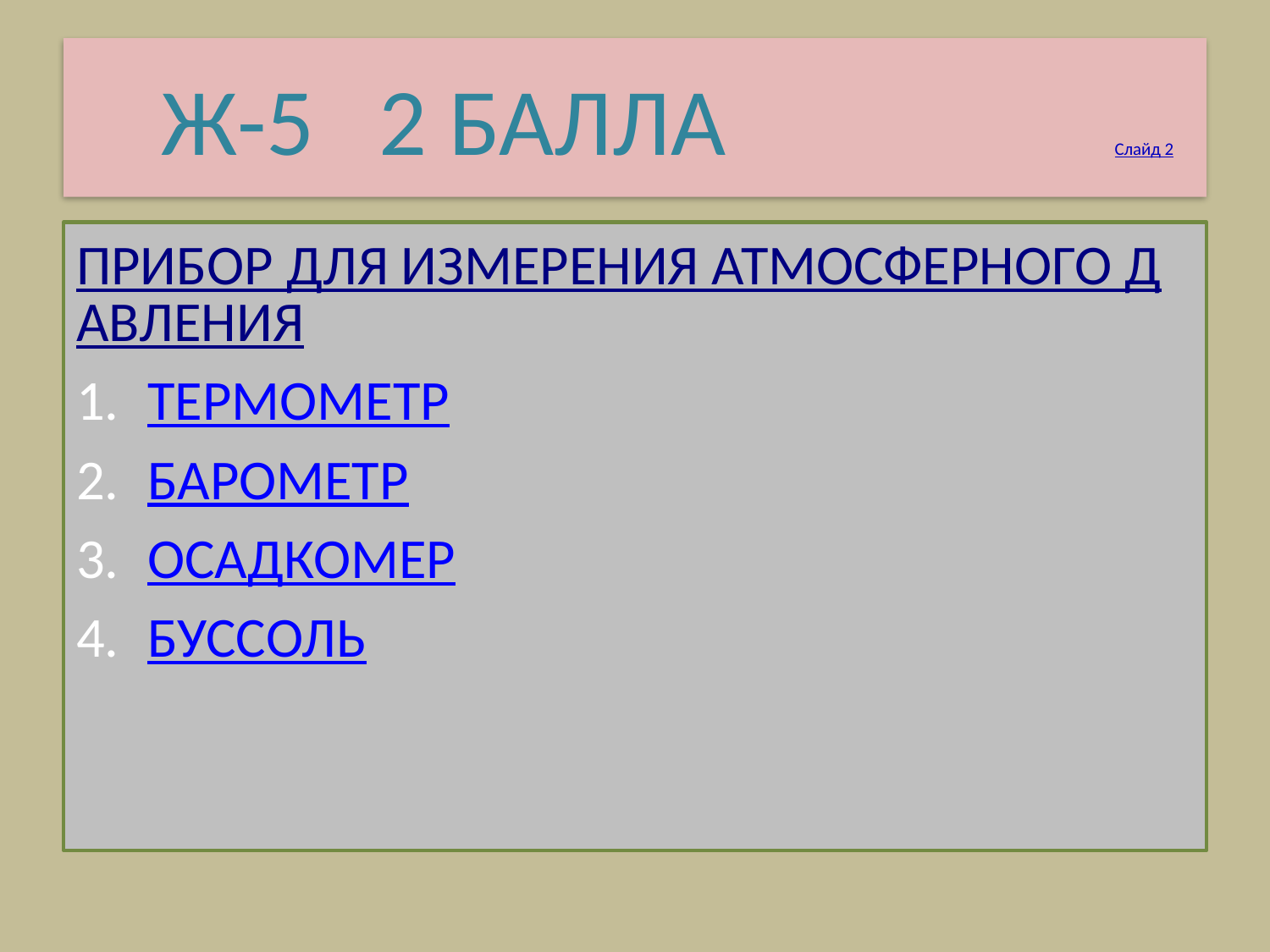

# Ж-5   2 БАЛЛА                  Слайд 2
ПРИБОР ДЛЯ ИЗМЕРЕНИЯ АТМОСФЕРНОГО ДАВЛЕНИЯ
ТЕРМОМЕТР
БАРОМЕТР
ОСАДКОМЕР
БУССОЛЬ